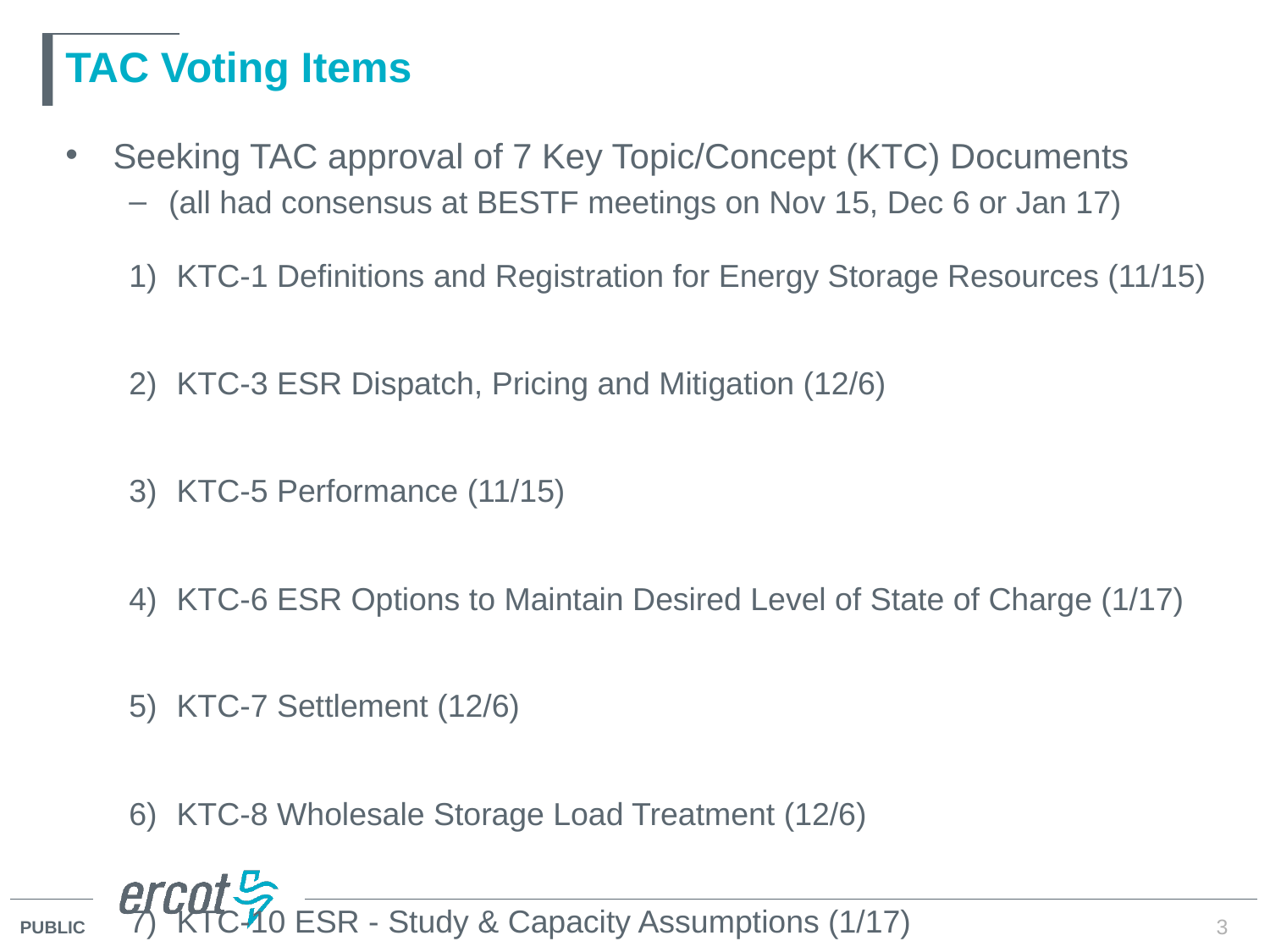

# TAC Voting Items
Seeking TAC approval of 7 Key Topic/Concept (KTC) Documents
(all had consensus at BESTF meetings on Nov 15, Dec 6 or Jan 17)

KTC-1 Definitions and Registration for Energy Storage Resources (11/15)

KTC-3 ESR Dispatch, Pricing and Mitigation (12/6)

KTC-5 Performance (11/15)

KTC-6 ESR Options to Maintain Desired Level of State of Charge (1/17)

KTC-7 Settlement (12/6)

KTC-8 Wholesale Storage Load Treatment (12/6)

KTC-10 ESR - Study & Capacity Assumptions (1/17)

3